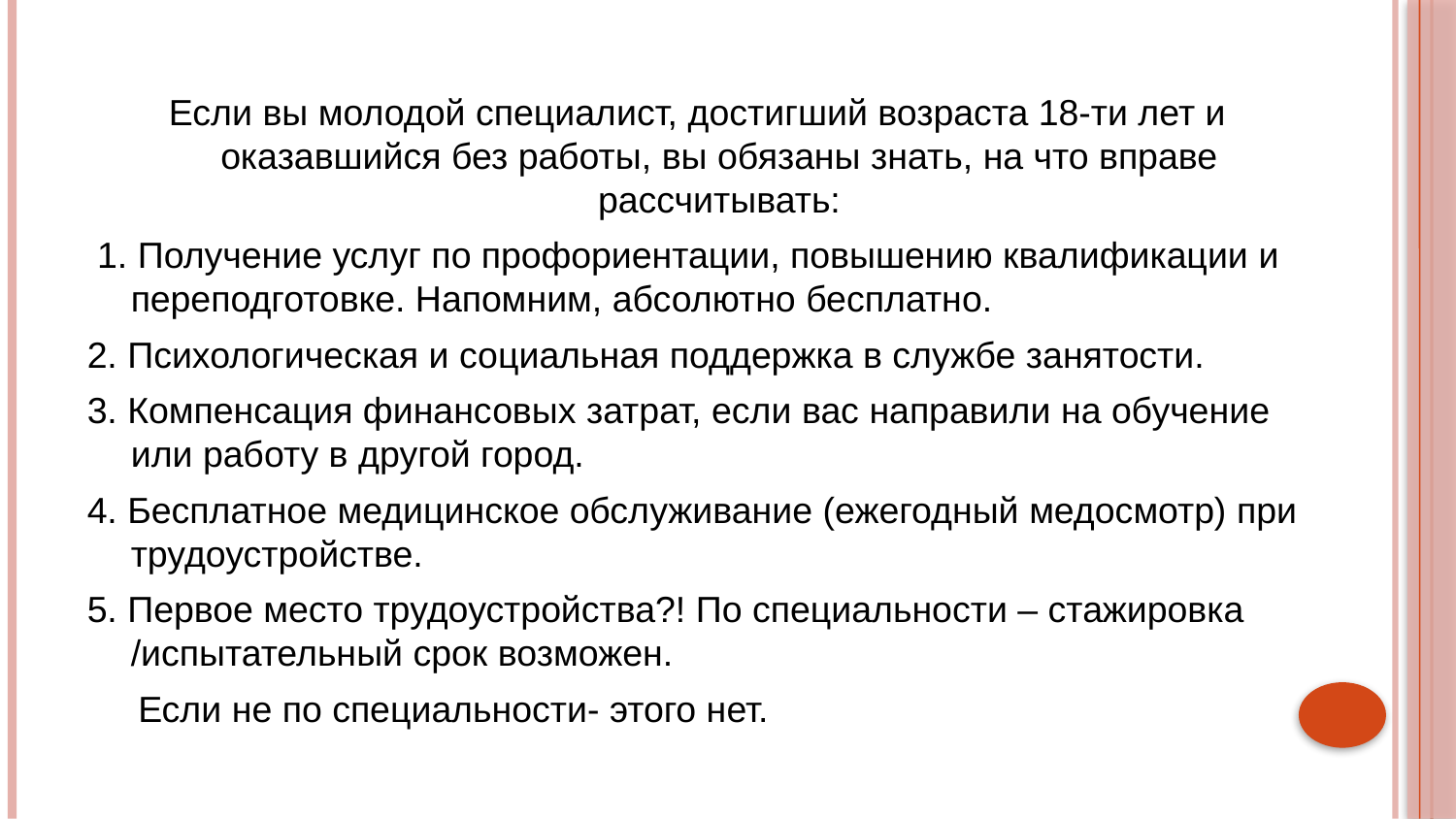

Если вы молодой специалист, достигший возраста 18-ти лет и оказавшийся без работы, вы обязаны знать, на что вправе рассчитывать:
 1. Получение услуг по профориентации, повышению квалификации и переподготовке. Напомним, абсолютно бесплатно.
2. Психологическая и социальная поддержка в службе занятости.
3. Компенсация финансовых затрат, если вас направили на обучение или работу в другой город.
4. Бесплатное медицинское обслуживание (ежегодный медосмотр) при трудоустройстве.
5. Первое место трудоустройства?! По специальности – стажировка /испытательный срок возможен.
     Если не по специальности- этого нет.